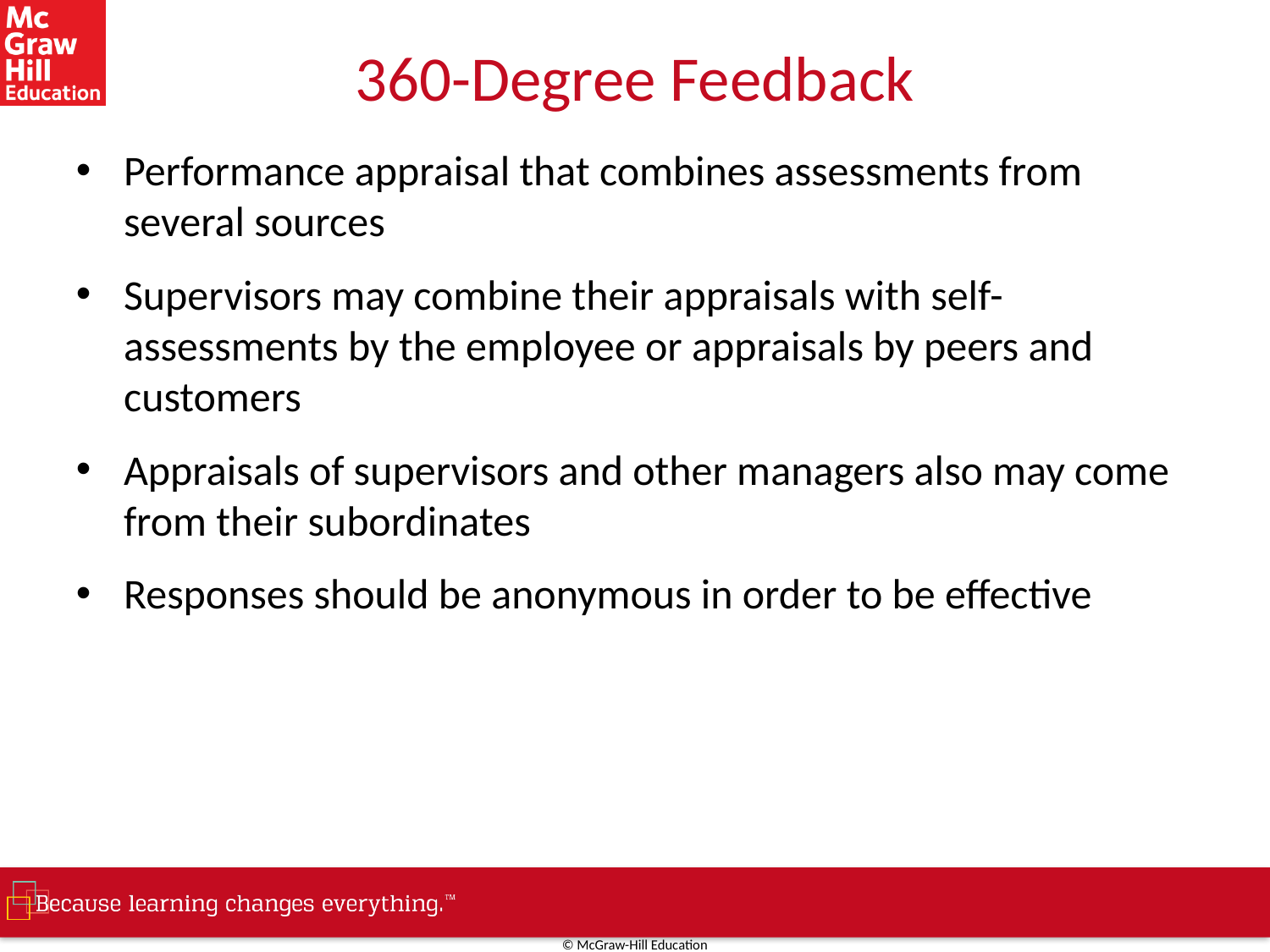

# 360-Degree Feedback
Performance appraisal that combines assessments from several sources
Supervisors may combine their appraisals with self-assessments by the employee or appraisals by peers and customers
Appraisals of supervisors and other managers also may come from their subordinates
Responses should be anonymous in order to be effective